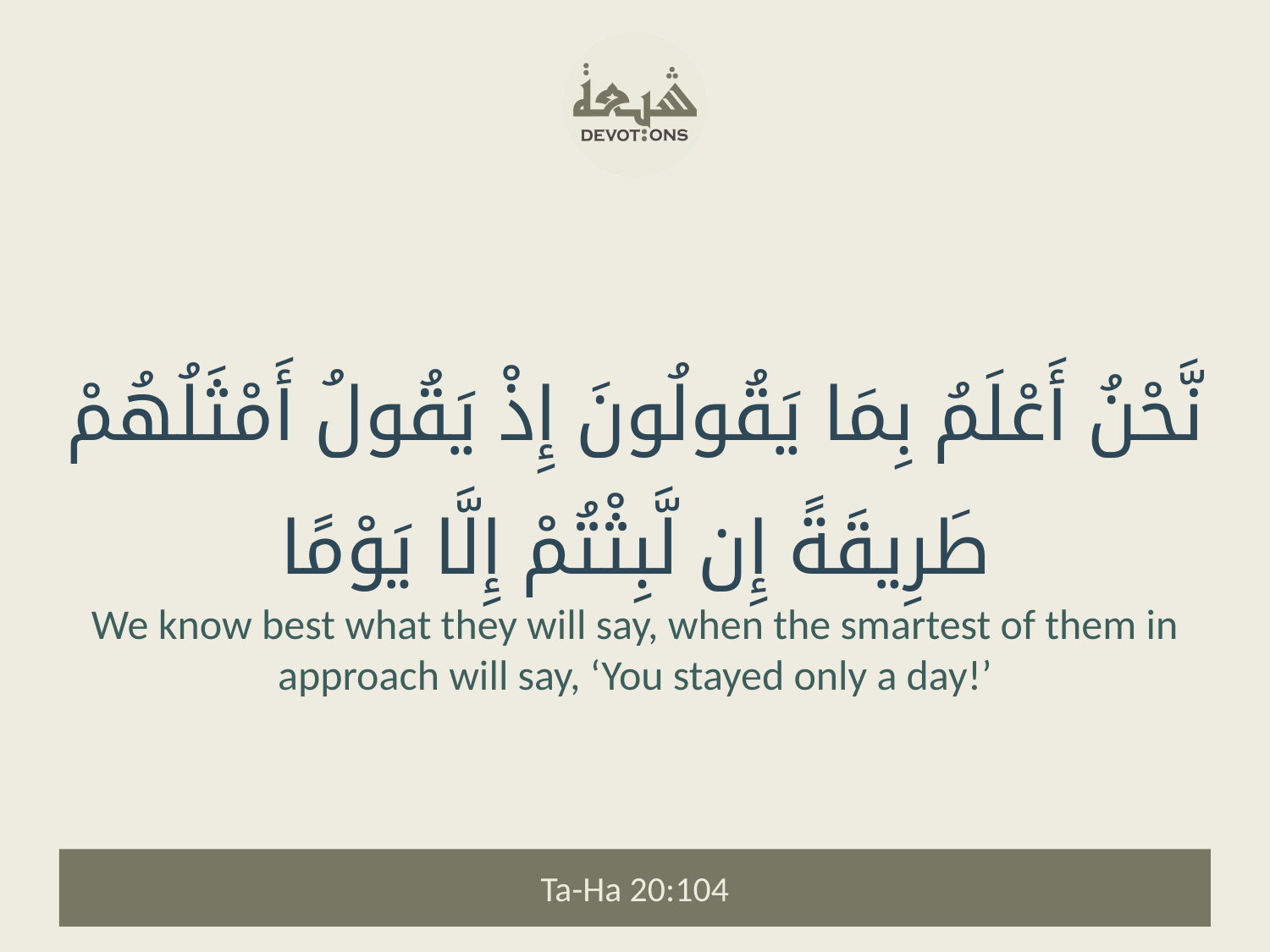

نَّحْنُ أَعْلَمُ بِمَا يَقُولُونَ إِذْ يَقُولُ أَمْثَلُهُمْ طَرِيقَةً إِن لَّبِثْتُمْ إِلَّا يَوْمًا
We know best what they will say, when the smartest of them in approach will say, ‘You stayed only a day!’
Ta-Ha 20:104